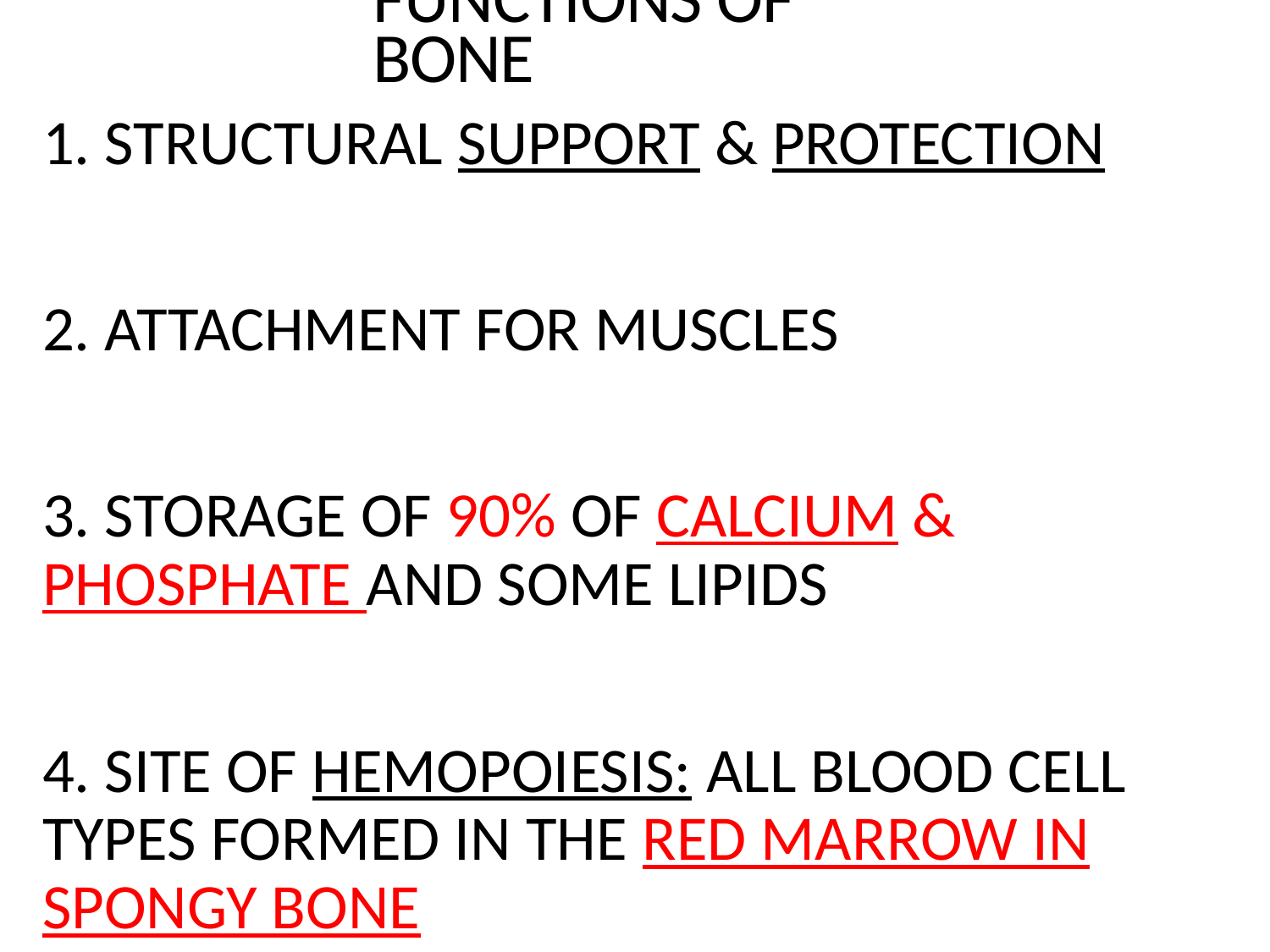

Functions of Bone
1. Structural Support & Protection

2. Attachment for Muscles

3. Storage of 90% of Calcium & Phosphate And Some Lipids

4. Site of Hemopoiesis: All Blood Cell Types Formed in the Red Marrow in Spongy Bone